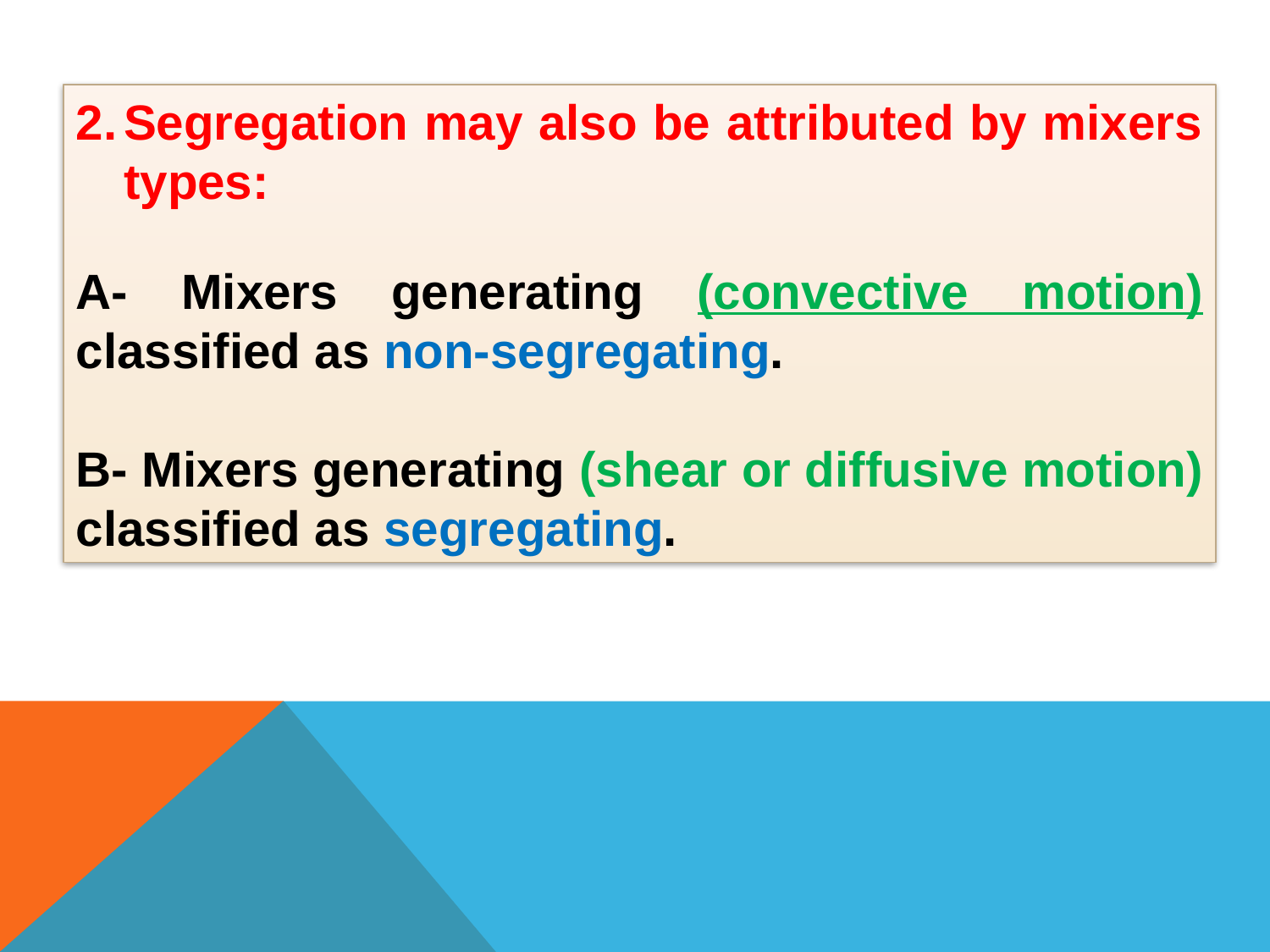

Segregation may also be attributed by mixers types:

A- Mixers generating (convective motion) classified as non-segregating.

B- Mixers generating (shear or diffusive motion) classified as segregating.